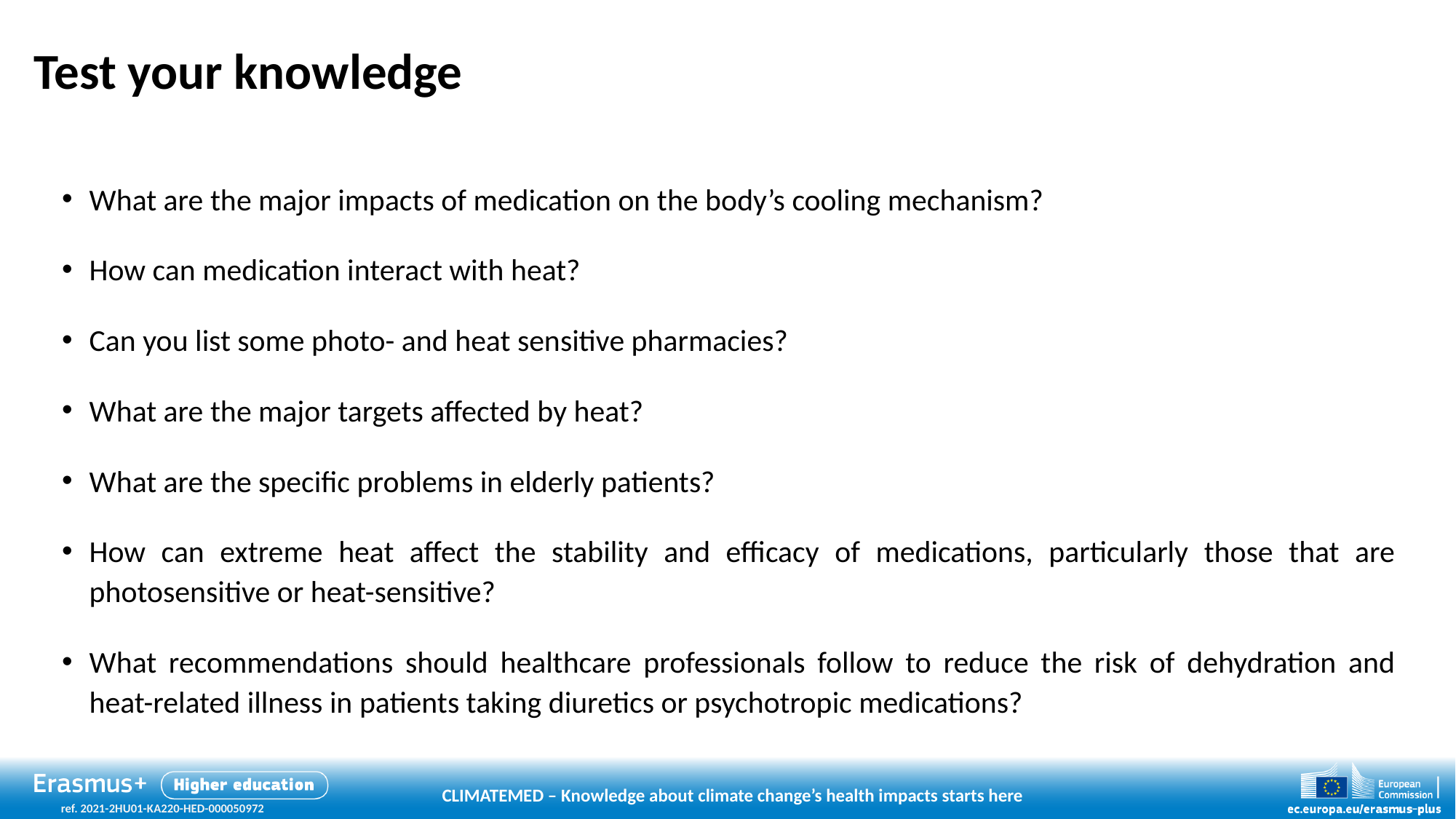

# Test your knowledge
What are the major impacts of medication on the body’s cooling mechanism?
How can medication interact with heat?
Can you list some photo- and heat sensitive pharmacies?
What are the major targets affected by heat?
What are the specific problems in elderly patients?
How can extreme heat affect the stability and efficacy of medications, particularly those that are photosensitive or heat-sensitive?
What recommendations should healthcare professionals follow to reduce the risk of dehydration and heat-related illness in patients taking diuretics or psychotropic medications?